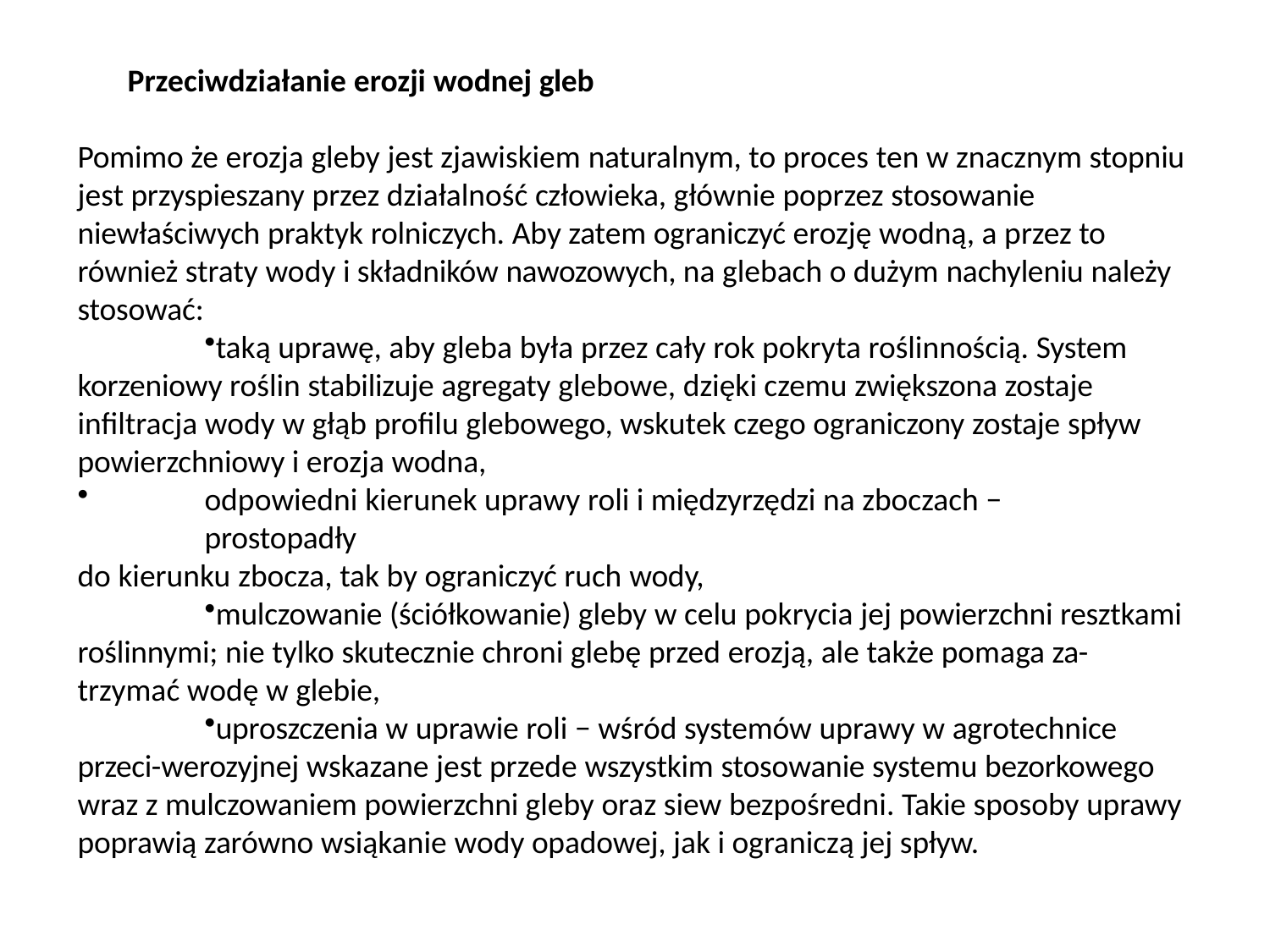

Przeciwdziałanie erozji wodnej gleb
Pomimo że erozja gleby jest zjawiskiem naturalnym, to proces ten w znacznym stopniu jest przyspieszany przez działalność człowieka, głównie poprzez stosowanie
niewłaściwych praktyk rolniczych. Aby zatem ograniczyć erozję wodną, a przez to
również straty wody i składników nawozowych, na glebach o dużym nachyleniu należy
stosować:
taką uprawę, aby gleba była przez cały rok pokryta roślinnością. System korzeniowy roślin stabilizuje agregaty glebowe, dzięki czemu zwiększona zostaje infiltracja wody w głąb profilu glebowego, wskutek czego ograniczony zostaje spływ powierzchniowy i erozja wodna,
odpowiedni kierunek uprawy roli i międzyrzędzi na zboczach − prostopadły
do kierunku zbocza, tak by ograniczyć ruch wody,
mulczowanie (ściółkowanie) gleby w celu pokrycia jej powierzchni resztkami roślinnymi; nie tylko skutecznie chroni glebę przed erozją, ale także pomaga za-
trzymać wodę w glebie,
uproszczenia w uprawie roli − wśród systemów uprawy w agrotechnice przeci-werozyjnej wskazane jest przede wszystkim stosowanie systemu bezorkowego wraz z mulczowaniem powierzchni gleby oraz siew bezpośredni. Takie sposoby uprawy poprawią zarówno wsiąkanie wody opadowej, jak i ograniczą jej spływ.